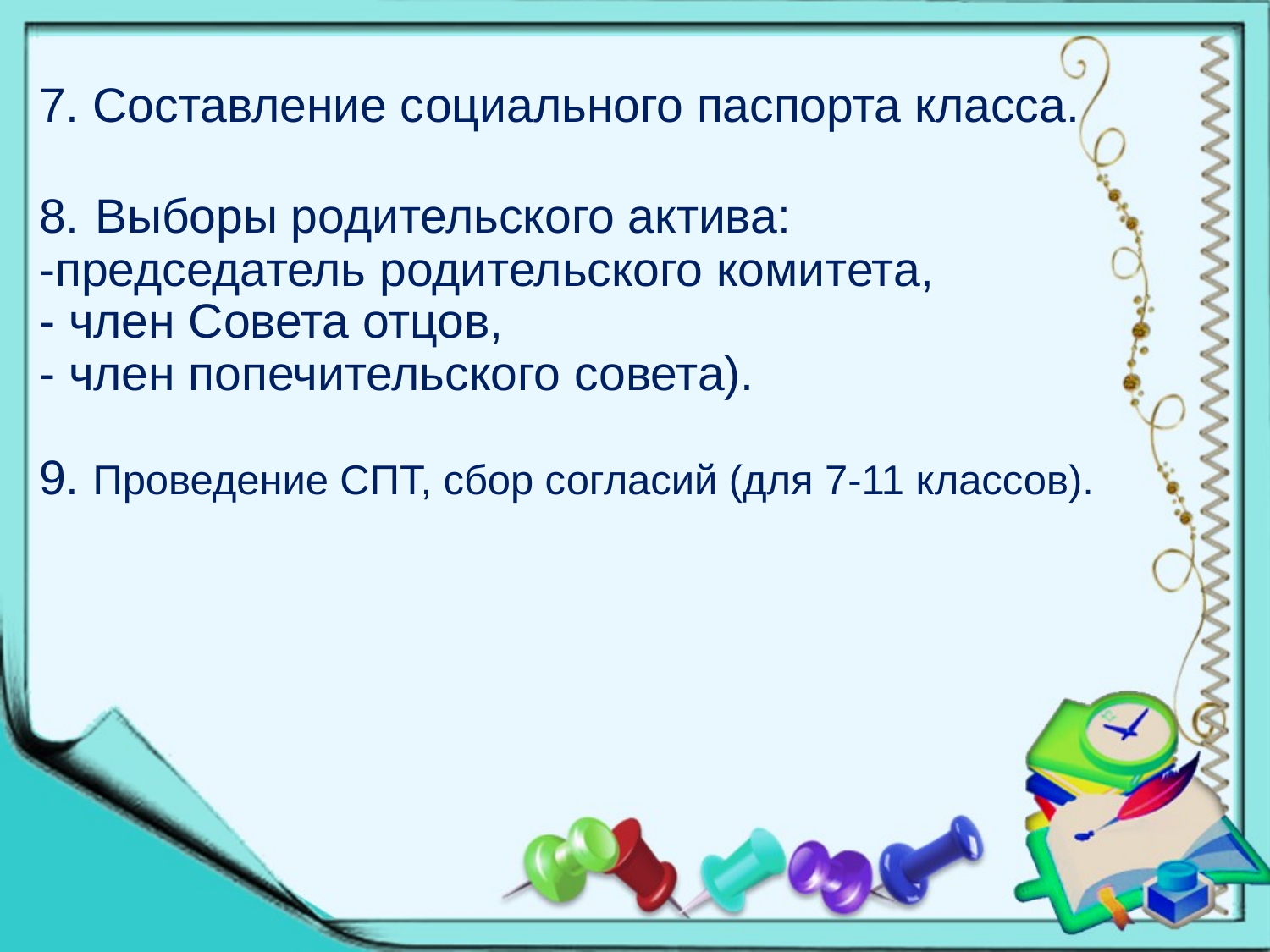

# 7. Составление социального паспорта класса. 8. Выборы родительского актива: -председатель родительского комитета, - член Совета отцов, - член попечительского совета). 9. Проведение СПТ, сбор согласий (для 7-11 классов).